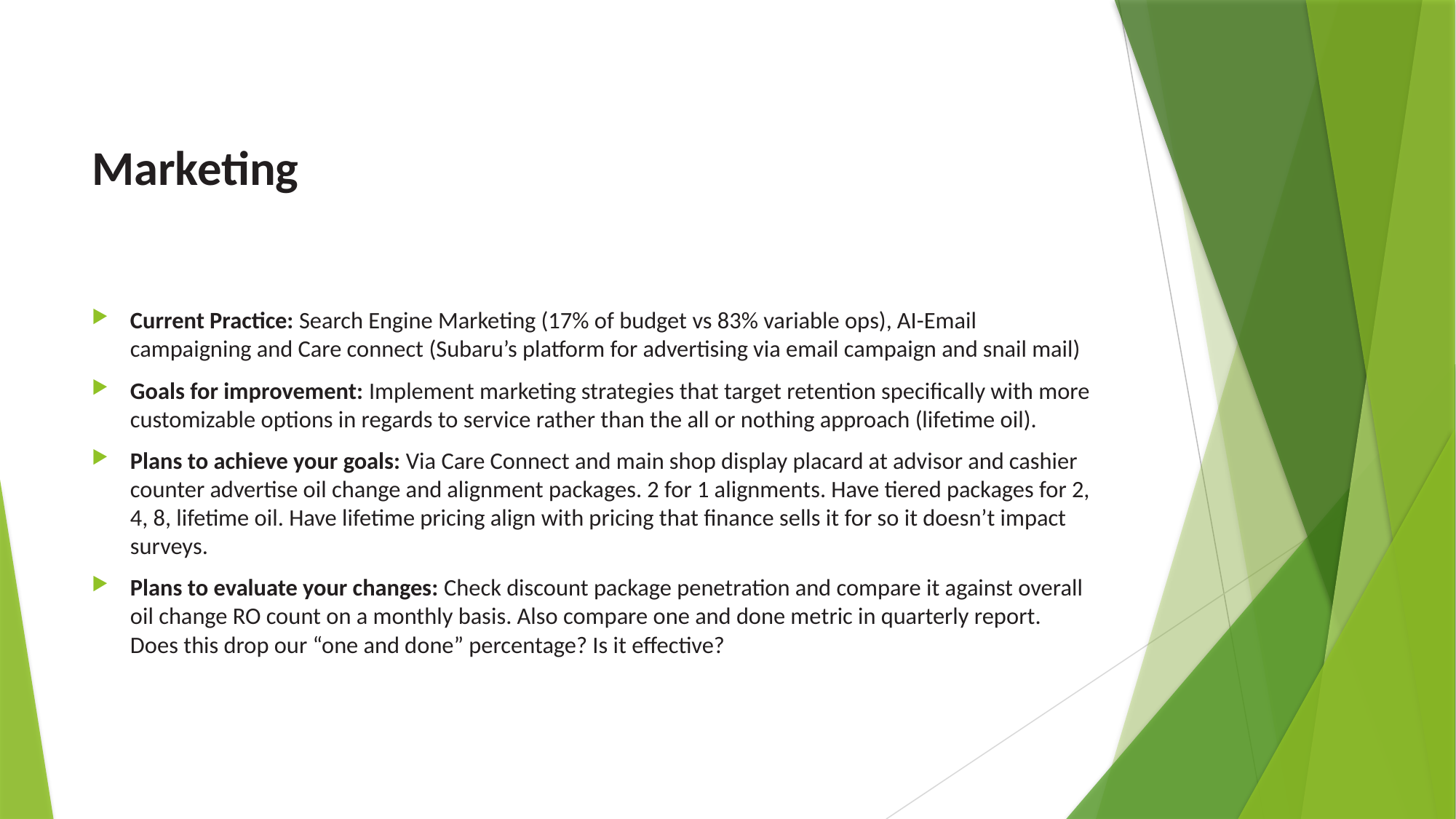

# Marketing

Current Practice: Search Engine Marketing (17% of budget vs 83% variable ops), AI-Email campaigning and Care connect (Subaru’s platform for advertising via email campaign and snail mail)
Goals for improvement: Implement marketing strategies that target retention specifically with more customizable options in regards to service rather than the all or nothing approach (lifetime oil).
Plans to achieve your goals: Via Care Connect and main shop display placard at advisor and cashier counter advertise oil change and alignment packages. 2 for 1 alignments. Have tiered packages for 2, 4, 8, lifetime oil. Have lifetime pricing align with pricing that finance sells it for so it doesn’t impact surveys.
Plans to evaluate your changes: Check discount package penetration and compare it against overall oil change RO count on a monthly basis. Also compare one and done metric in quarterly report. Does this drop our “one and done” percentage? Is it effective?